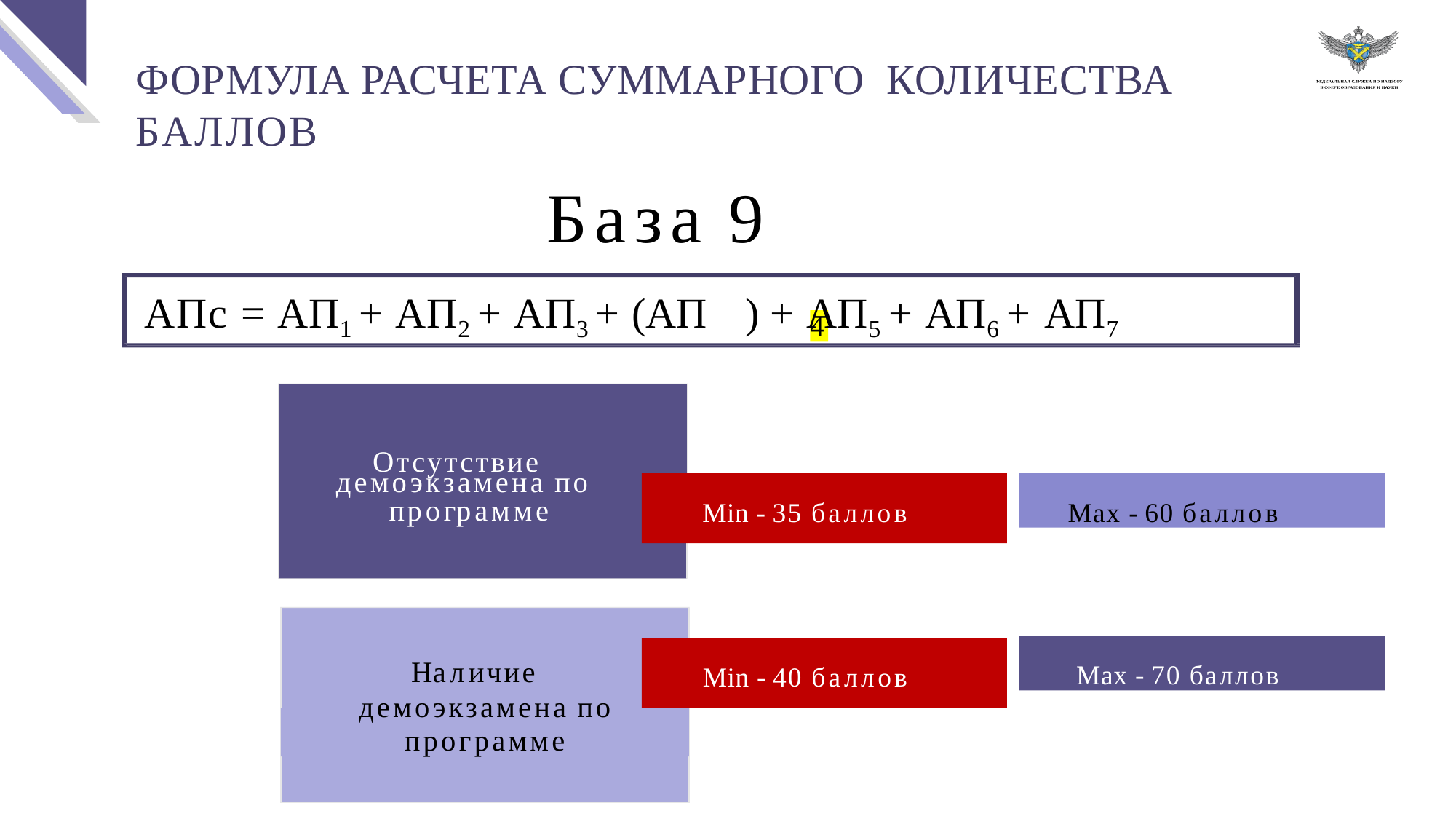

# ФОРМУЛА РАСЧЕТА СУММАРНОГО  КОЛИЧЕСТВА БАЛЛОВ
База 9

АПс = АП1 + АП2 + АП3 + (АП	) + АП5 + АП6 + АП7
4

Отсутствие
демоэкзамена по

Мin - 35 баллов
Мах - 60 баллов
программе

Мах - 70 баллов

Мin - 40 баллов
Наличие
демоэкзамена по
программе